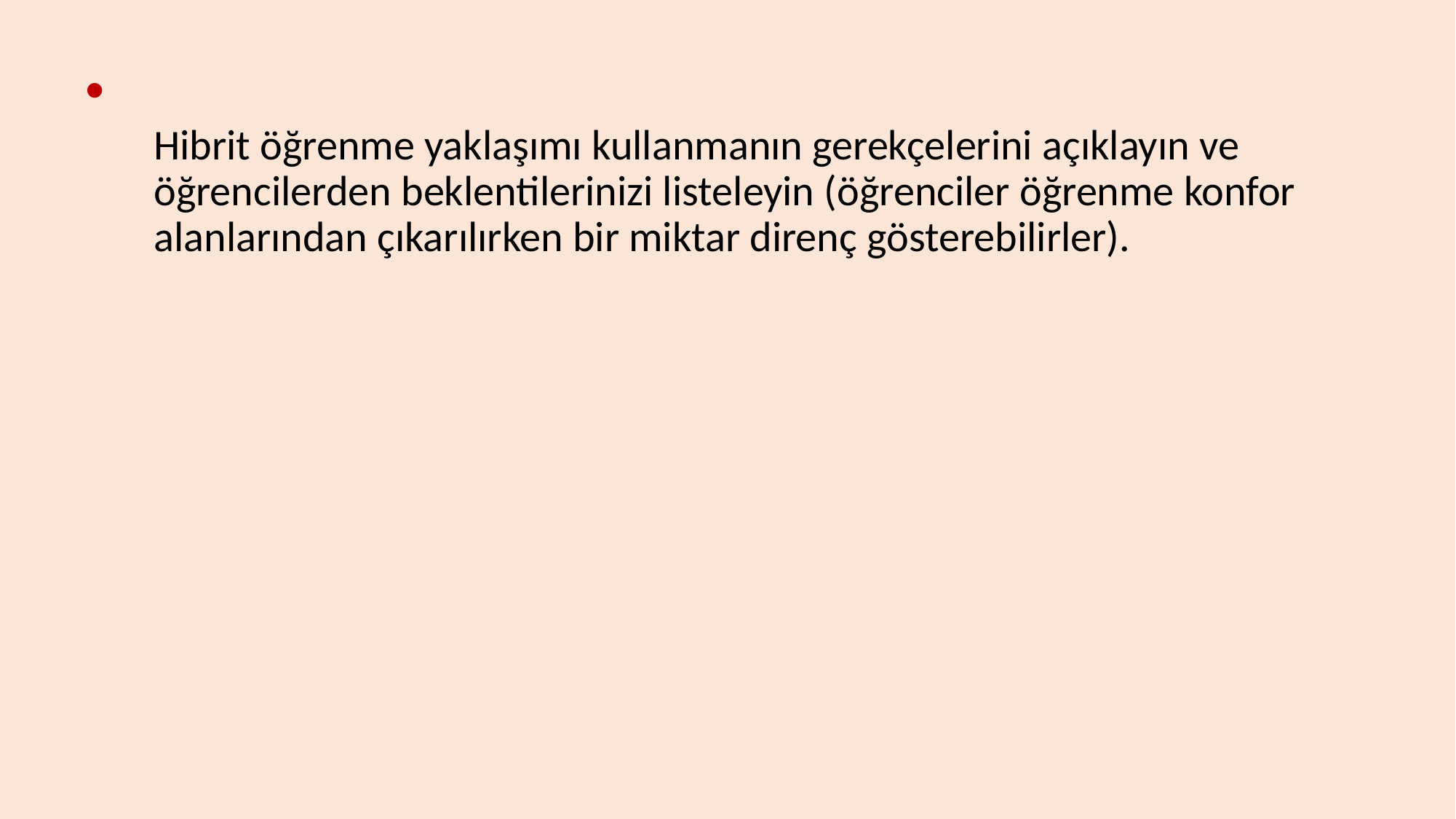

# Hibrit öğrenme yaklaşımı kullanmanın gerekçelerini açıklayın ve öğrencilerden beklentilerinizi listeleyin (öğrenciler öğrenme konfor alanlarından çıkarılırken bir miktar direnç gösterebilirler).